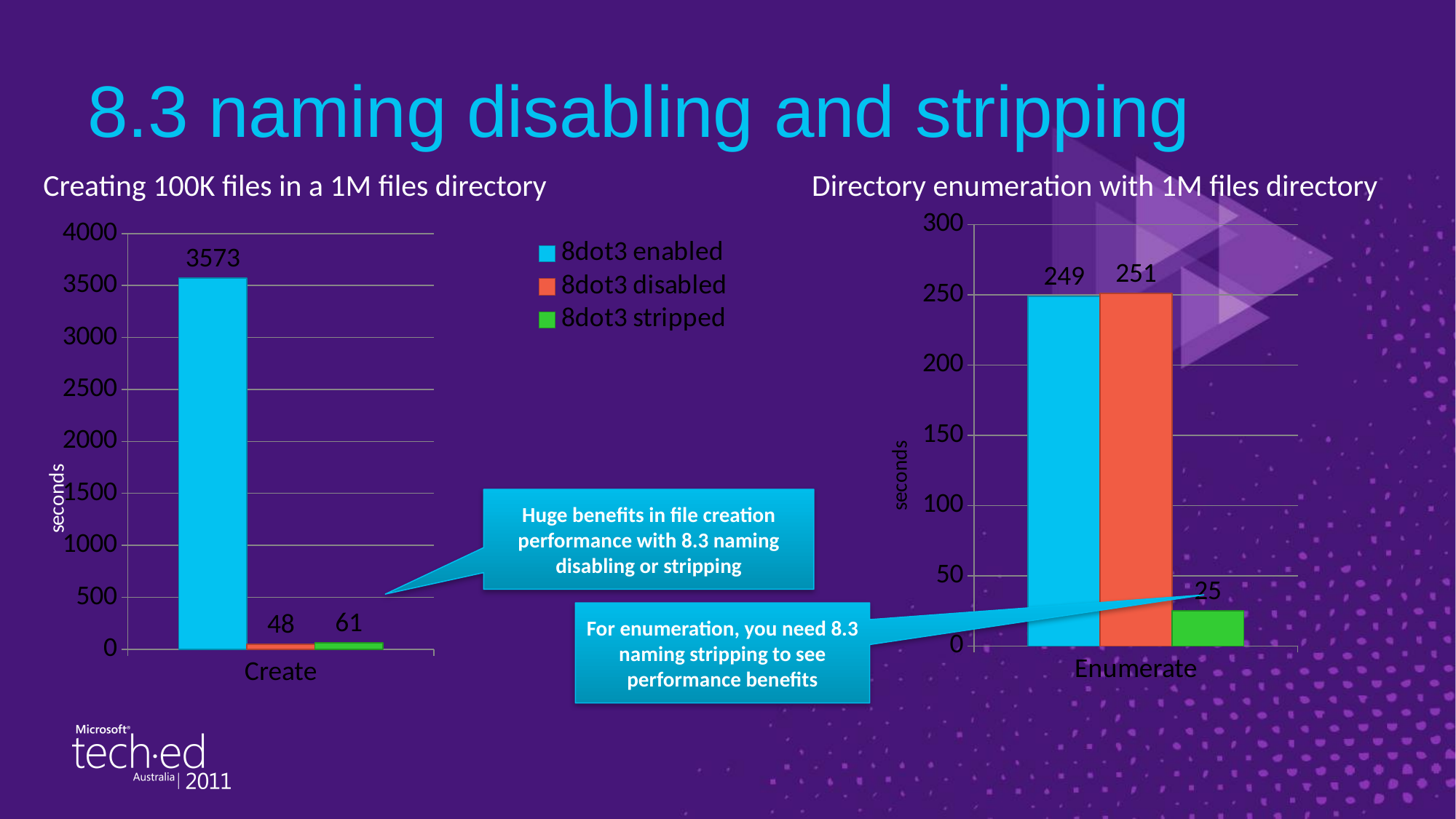

# 8.3 naming disabling and stripping
Creating 100K files in a 1M files directory
Directory enumeration with 1M files directory

### Chart

| Category | 8dot3 disabled | 8dot3 disabled | 8dot3 stripped |
|---|---|---|---|
| Enumerate | 249.0 | 251.0 | 25.0 |

### Chart

| Category | 8dot3 enabled | 8dot3 disabled | 8dot3 stripped |
|---|---|---|---|
| Create | 3573.0 | 48.0 | 61.0 |
Huge benefits in file creation performance with 8.3 naming disabling or stripping
For enumeration, you need 8.3 naming stripping to see performance benefits